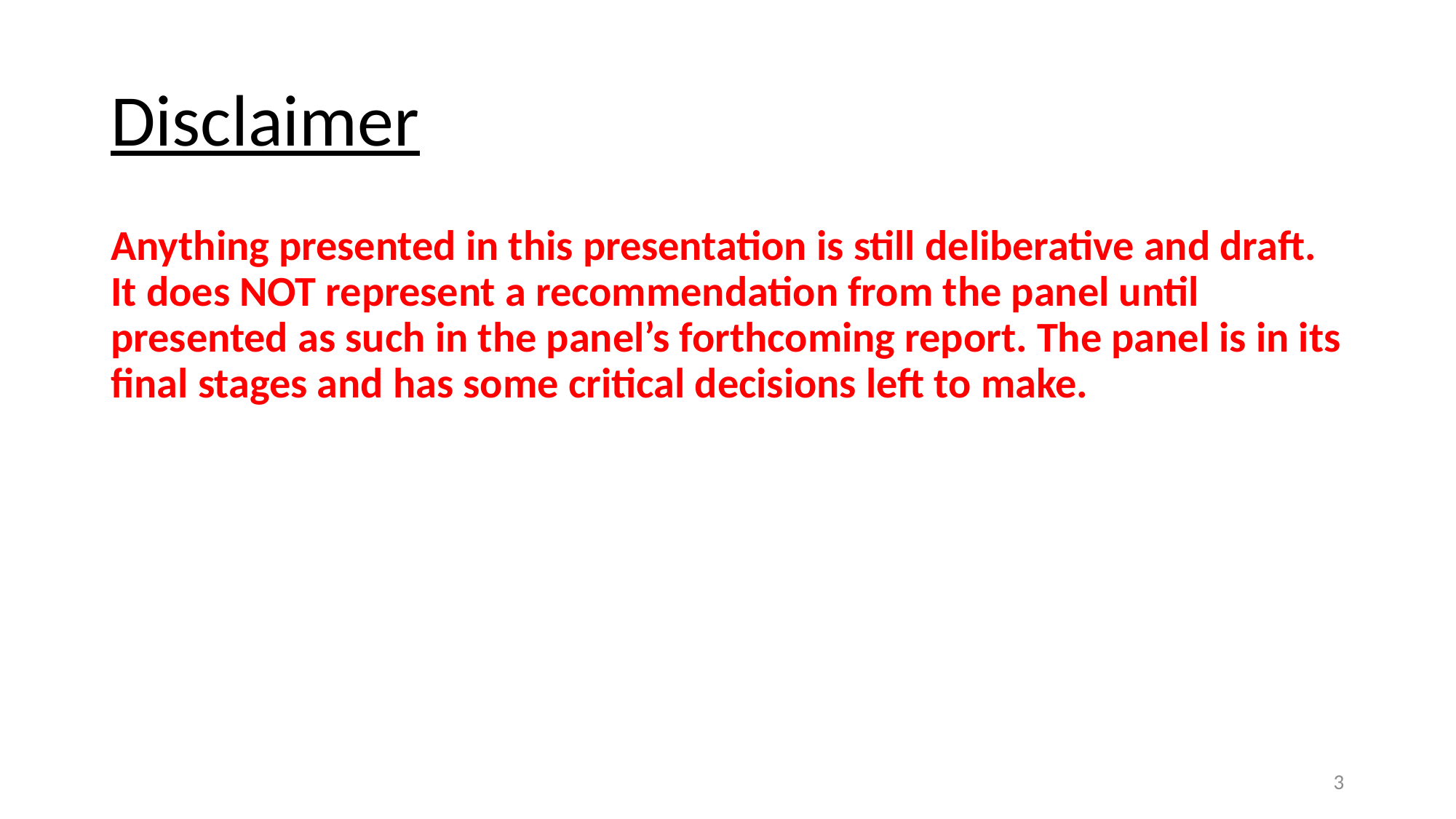

# Disclaimer
Anything presented in this presentation is still deliberative and draft. It does NOT represent a recommendation from the panel until presented as such in the panel’s forthcoming report. The panel is in its final stages and has some critical decisions left to make.
3